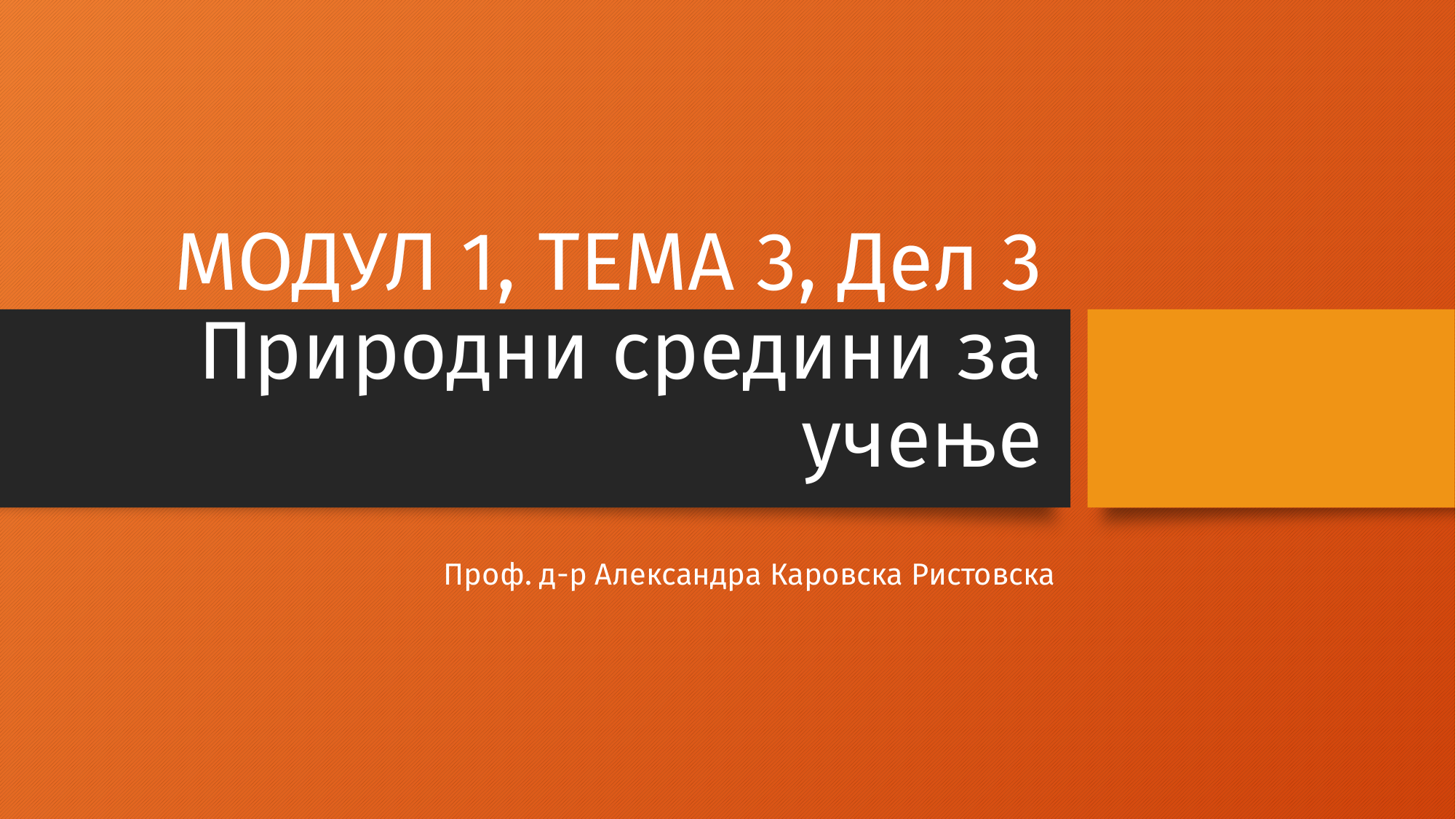

# МОДУЛ 1, ТЕМА 3, Дел 3 Природни средини за учење
Проф. д-р Александра Каровска Ристовска